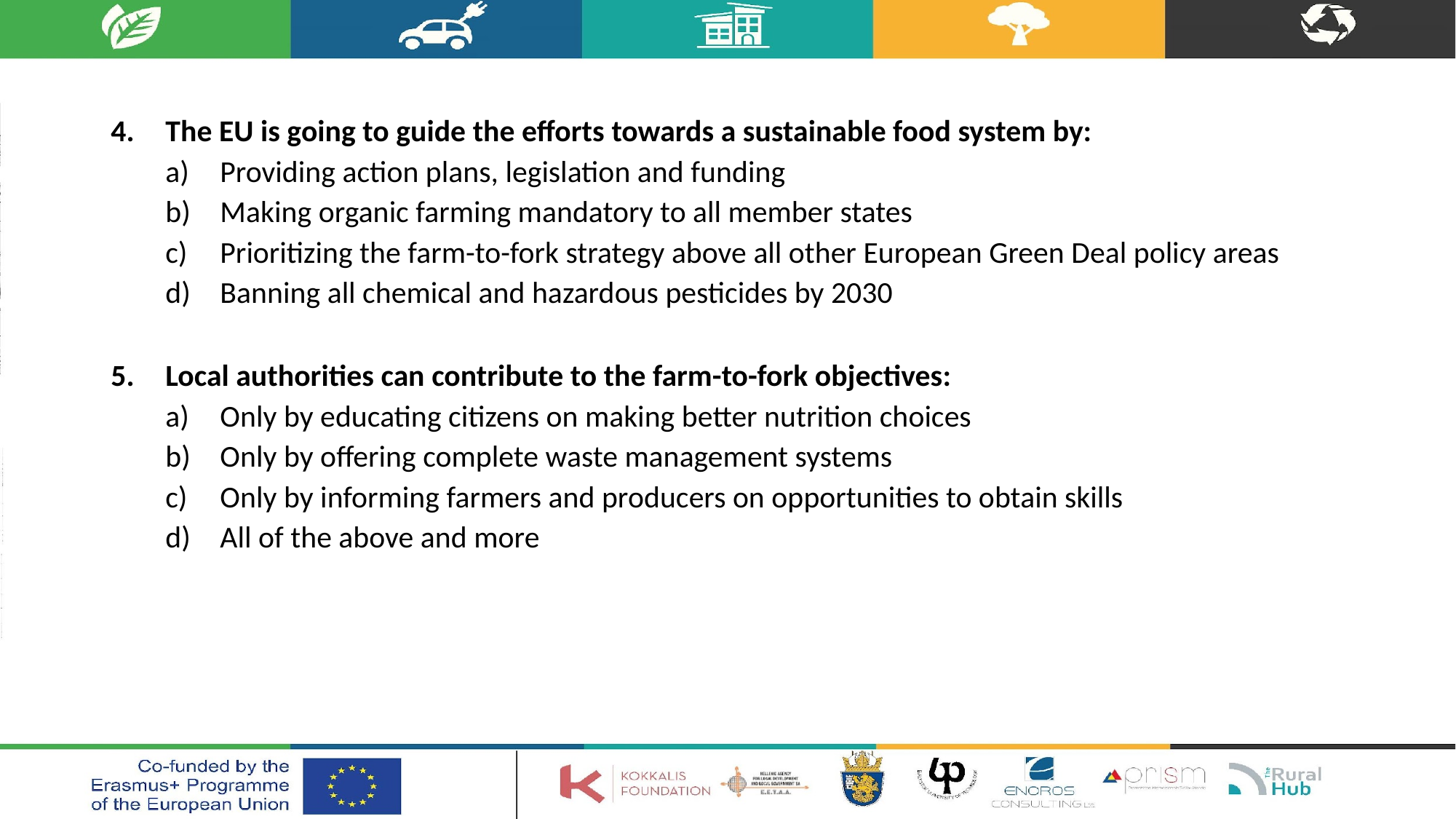

The EU is going to guide the efforts towards a sustainable food system by:
Providing action plans, legislation and funding
Making organic farming mandatory to all member states
Prioritizing the farm-to-fork strategy above all other European Green Deal policy areas
Banning all chemical and hazardous pesticides by 2030

Local authorities can contribute to the farm-to-fork objectives:
Only by educating citizens on making better nutrition choices
Only by offering complete waste management systems
Only by informing farmers and producers on opportunities to obtain skills
All of the above and more